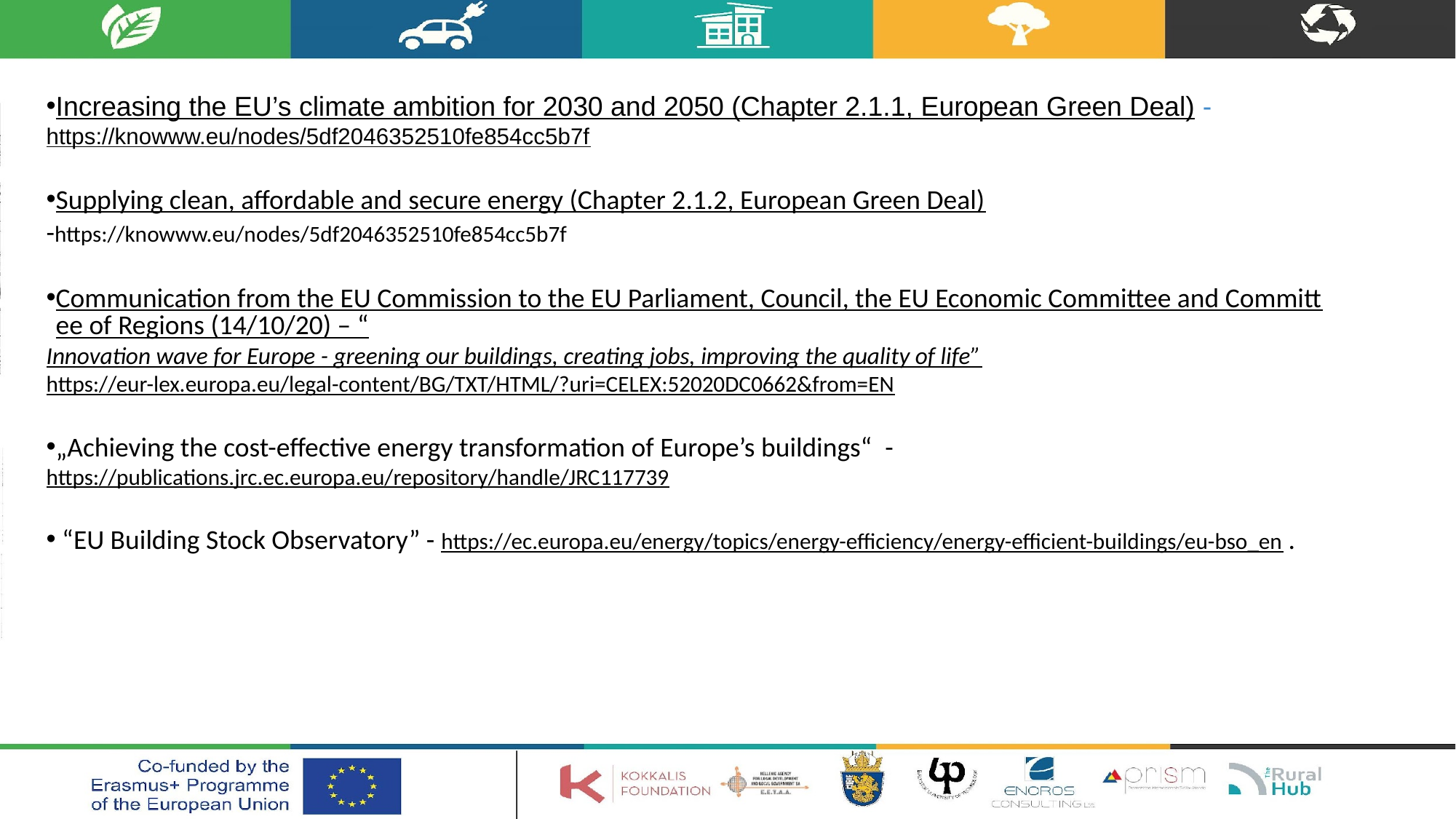

Increasing the EU’s climate ambition for 2030 and 2050 (Chapter 2.1.1, European Green Deal) - https://knowww.eu/nodes/5df2046352510fe854cc5b7f

Supplying clean, affordable and secure energy (Chapter 2.1.2, European Green Deal) -https://knowww.eu/nodes/5df2046352510fe854cc5b7f

Communication from the EU Commission to the EU Parliament, Council, the EU Economic Committee and Committee of Regions (14/10/20) – “Innovation wave for Europe - greening our buildings, creating jobs, improving the quality of life”
https://eur-lex.europa.eu/legal-content/BG/TXT/HTML/?uri=CELEX:52020DC0662&from=EN

„Achieving the cost-effective energy transformation of Europe’s buildings“  - https://publications.jrc.ec.europa.eu/repository/handle/JRC117739

 “EU Building Stock Observatory” - https://ec.europa.eu/energy/topics/energy-efficiency/energy-efficient-buildings/eu-bso_en .